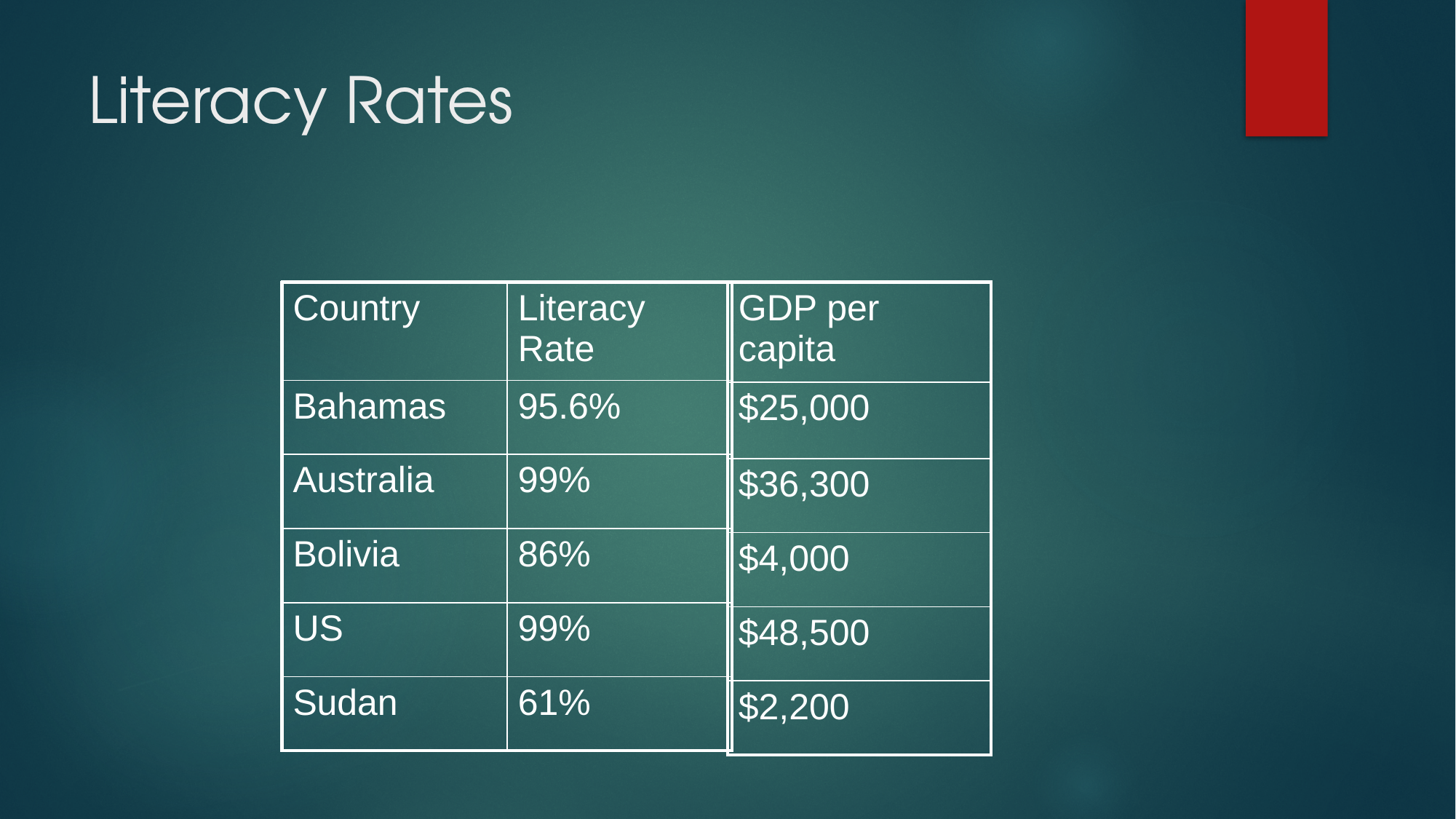

# Literacy Rates
| Country | Literacy Rate |
| --- | --- |
| Bahamas | 95.6% |
| Australia | 99% |
| Bolivia | 86% |
| US | 99% |
| Sudan | 61% |
| GDP per capita |
| --- |
| $25,000 |
| $36,300 |
| $4,000 |
| $48,500 |
| $2,200 |